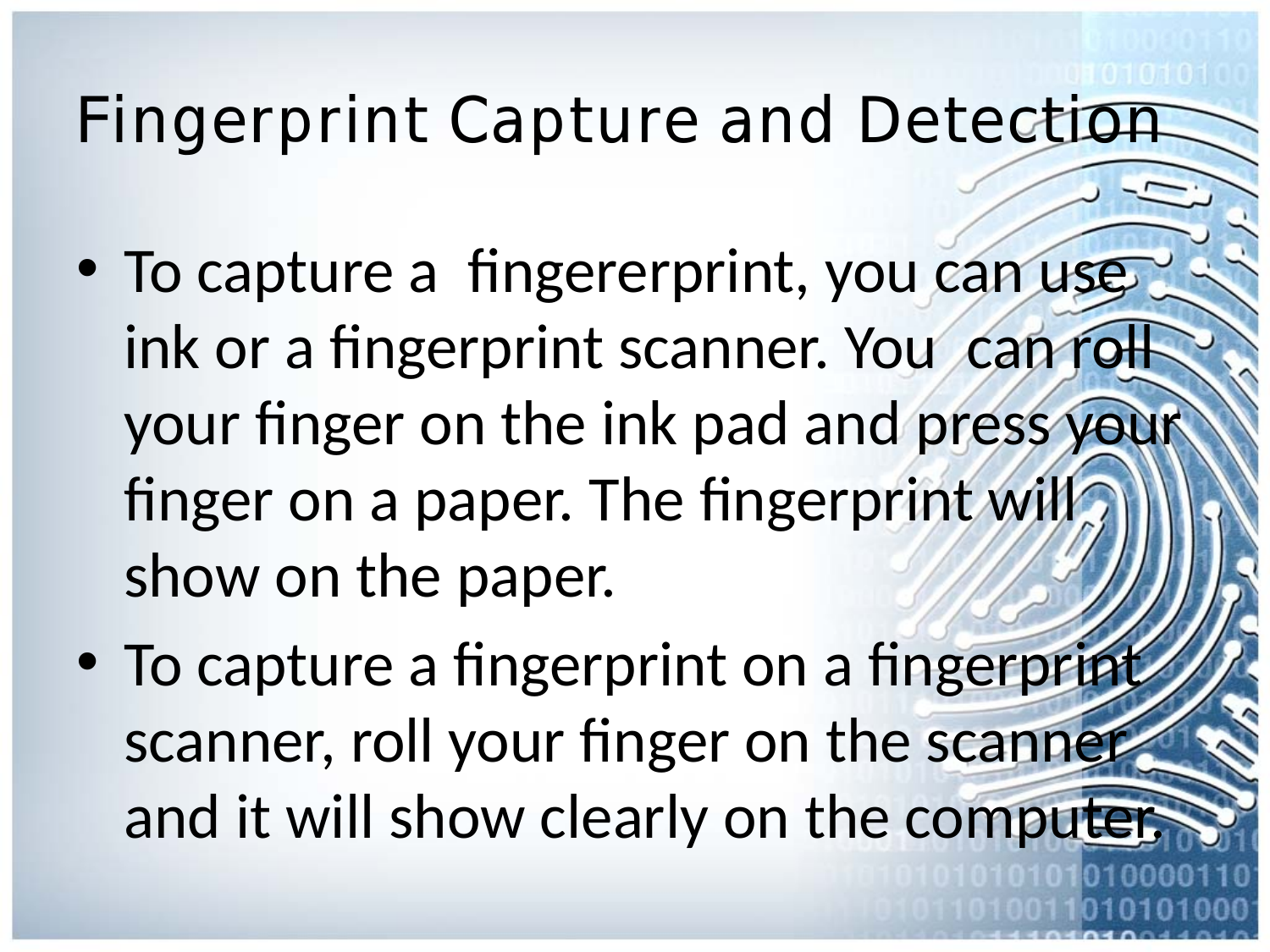

# Fingerprint Capture and Detection
To capture a  fingererprint, you can use ink or a fingerprint scanner. You  can roll your finger on the ink pad and press your finger on a paper. The fingerprint will show on the paper.
To capture a fingerprint on a fingerprint scanner, roll your finger on the scanner and it will show clearly on the computer.